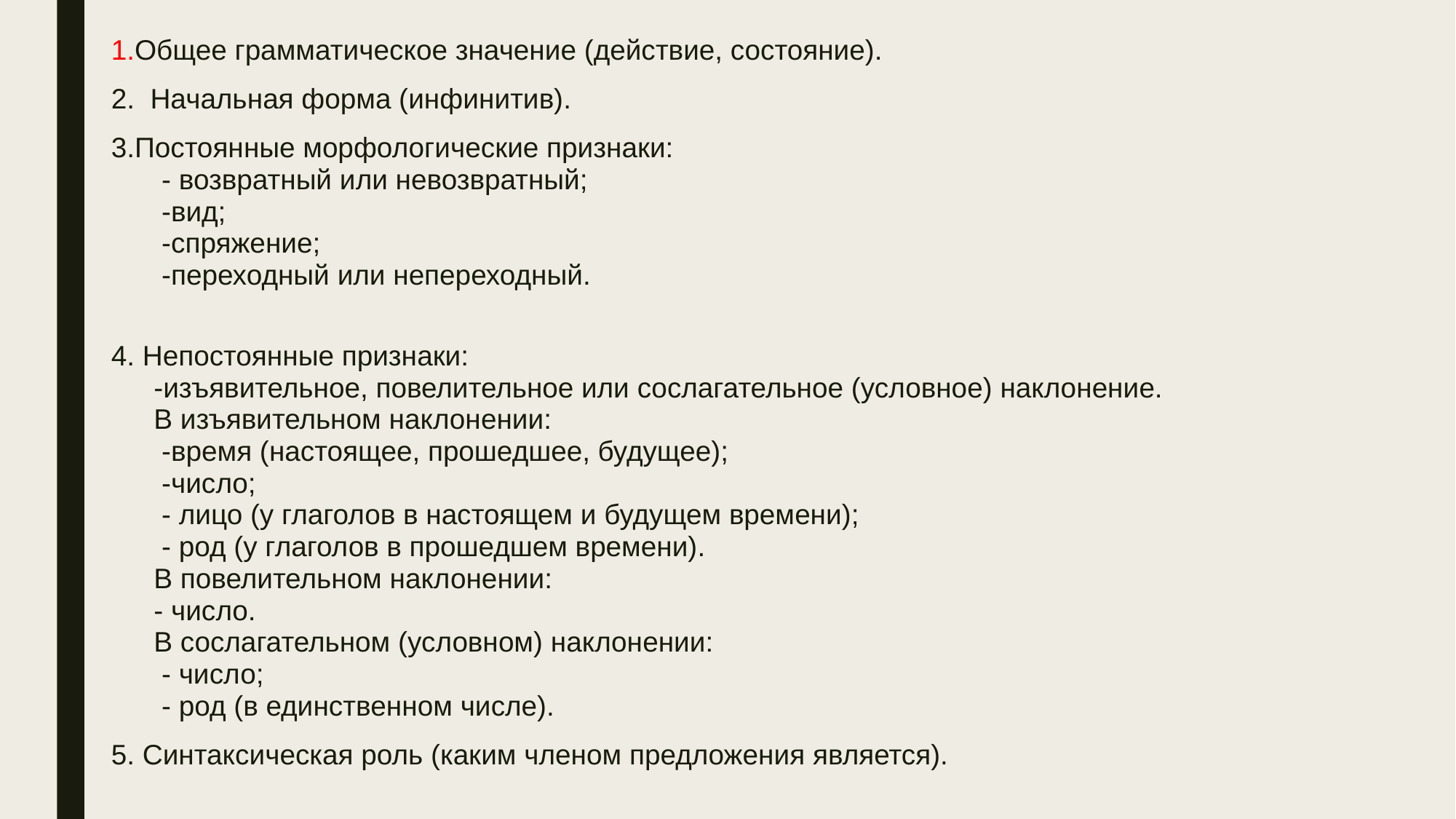

1.Общее грамматическое значение (действие, состояние).
2.  Начальная форма (инфинитив).
3.Постоянные морфологические признаки:
 - возвратный или невозвратный;
 -вид;
 -спряжение;
 -переходный или непереходный.
4. Непостоянные признаки:
-изъявительное, повелительное или сослагательное (условное) наклонение.
В изъявительном наклонении:
 -время (настоящее, прошедшее, будущее);
 -число;
 - лицо (у глаголов в настоящем и будущем времени);
 - род (у глаголов в прошедшем времени).
В повелительном наклонении:
- число.
В сослагательном (условном) наклонении:
 - число;
 - род (в единственном числе).
5. Синтаксическая роль (каким членом предложения является).